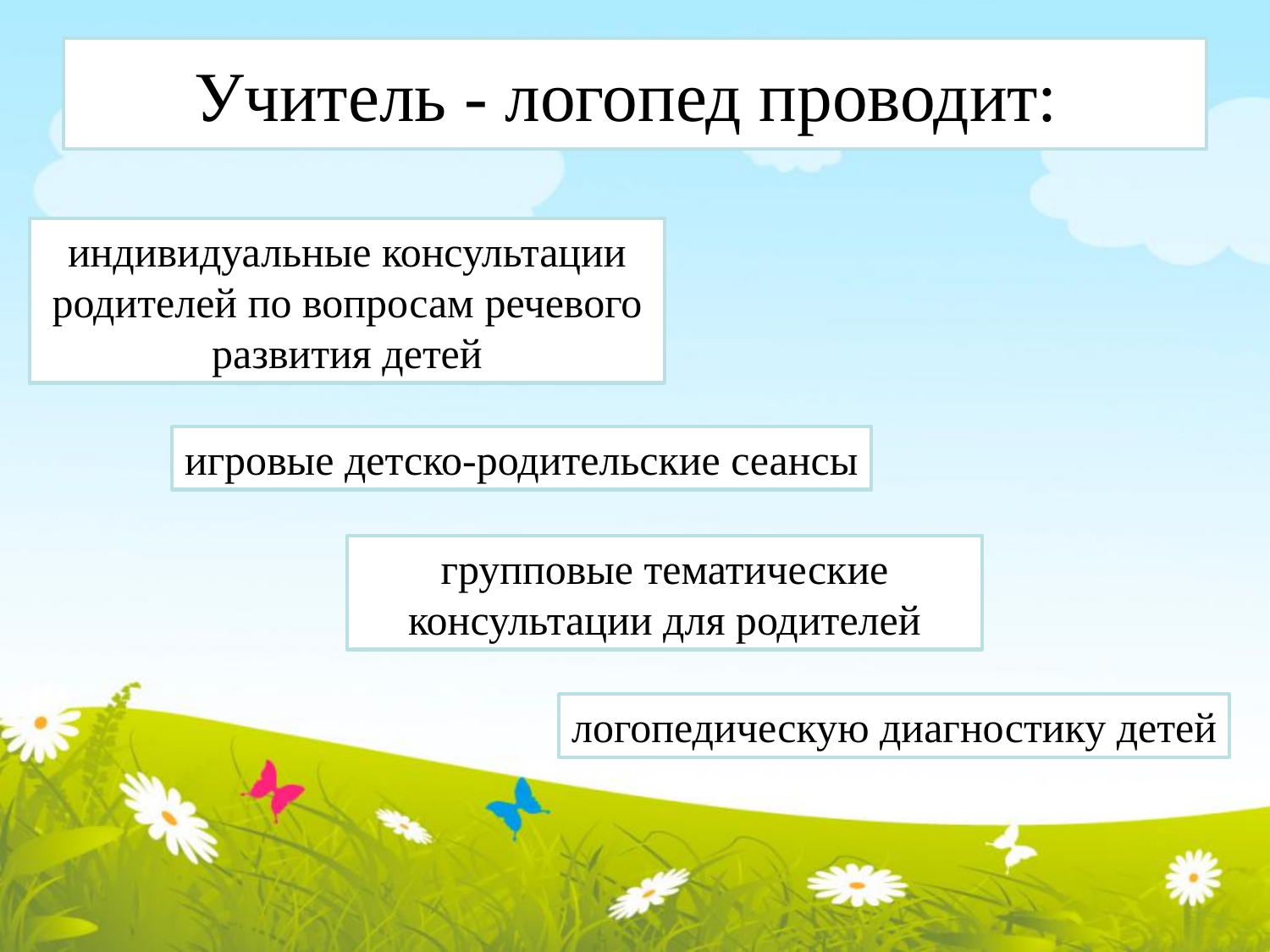

# Учитель - логопед проводит:
индивидуальные консультации родителей по вопросам речевого развития детей
игровые детско-родительские сеансы
групповые тематические консультации для родителей
логопедическую диагностику детей